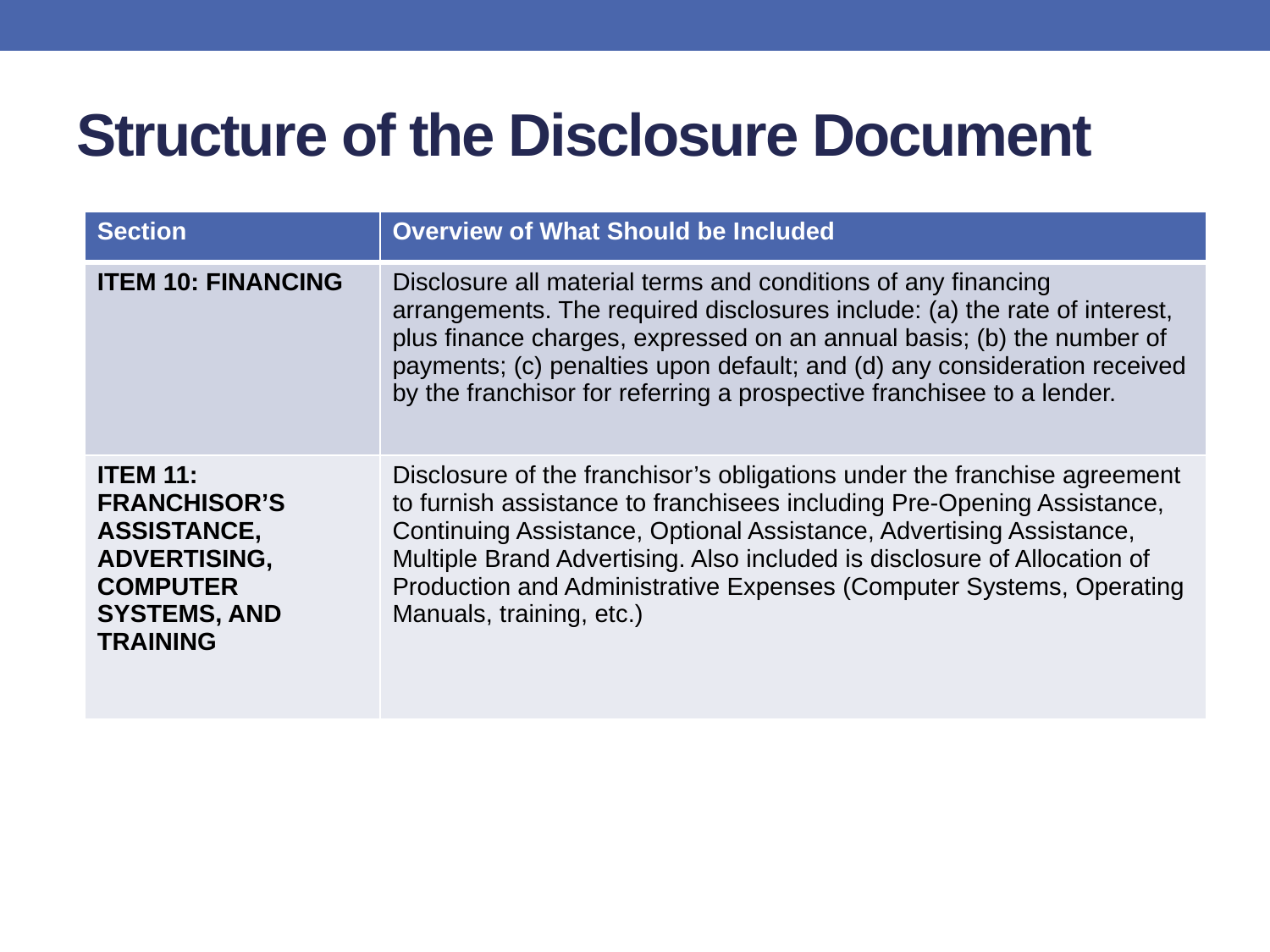

# Structure of the Disclosure Document
| Section | Overview of What Should be Included |
| --- | --- |
| ITEM 10: FINANCING | Disclosure all material terms and conditions of any financing arrangements. The required disclosures include: (a) the rate of interest, plus finance charges, expressed on an annual basis; (b) the number of payments; (c) penalties upon default; and (d) any consideration received by the franchisor for referring a prospective franchisee to a lender. |
| ITEM 11: FRANCHISOR’S ASSISTANCE, ADVERTISING, COMPUTER SYSTEMS, AND TRAINING | Disclosure of the franchisor’s obligations under the franchise agreement to furnish assistance to franchisees including Pre-Opening Assistance, Continuing Assistance, Optional Assistance, Advertising Assistance, Multiple Brand Advertising. Also included is disclosure of Allocation of Production and Administrative Expenses (Computer Systems, Operating Manuals, training, etc.) |